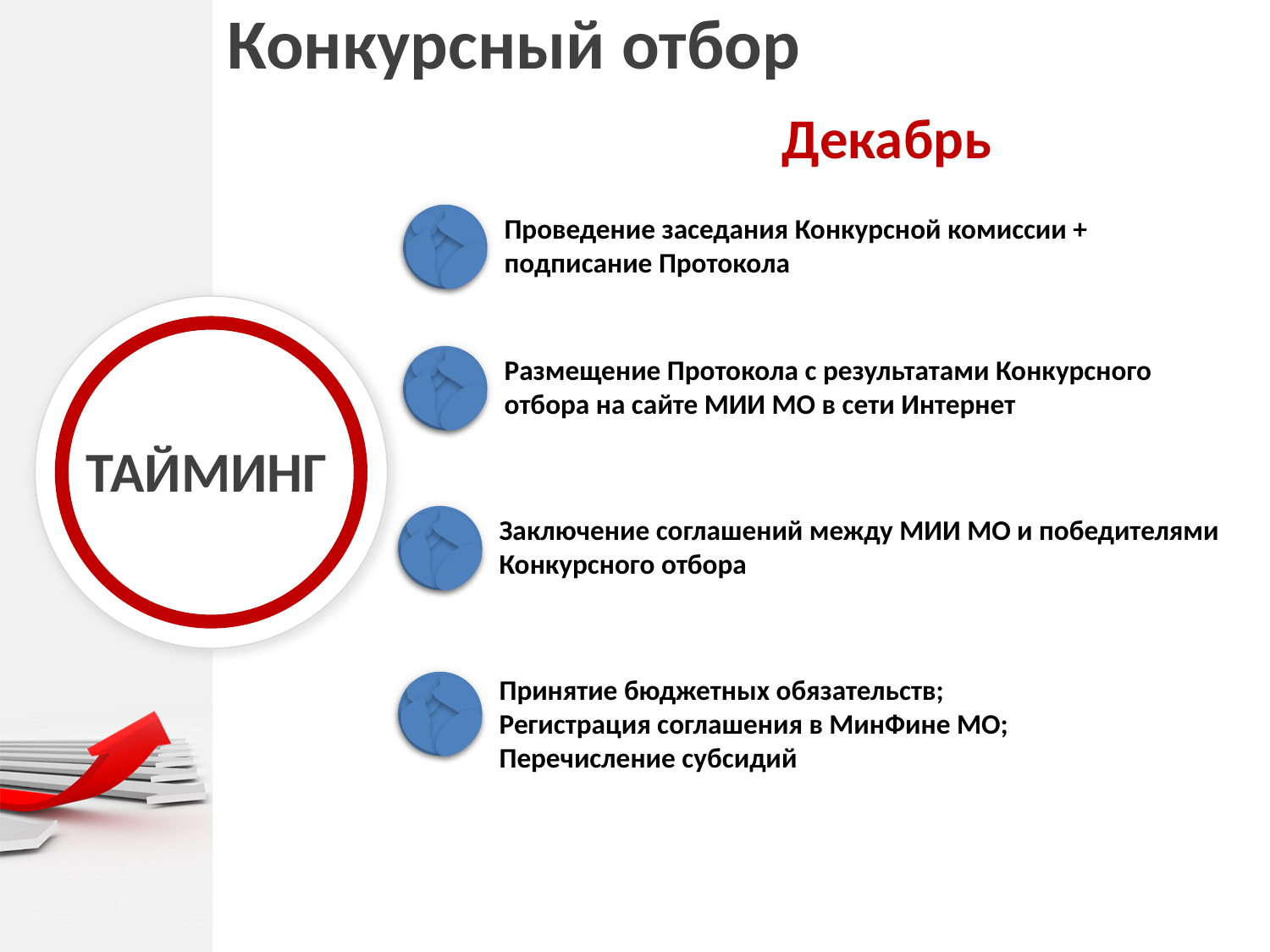

# Конкурсный отбор
Декабрь

Проведение заседания Конкурсной комиссии +
подписание Протокола

Размещение Протокола с результатами Конкурсного
отбора на сайте МИИ МО в сети Интернет

ТАЙМИНГ

Заключение соглашений между МИИ МО и победителями
Конкурсного отбора

Принятие бюджетных обязательств;
Регистрация соглашения в МинФине МО;
Перечисление субсидий